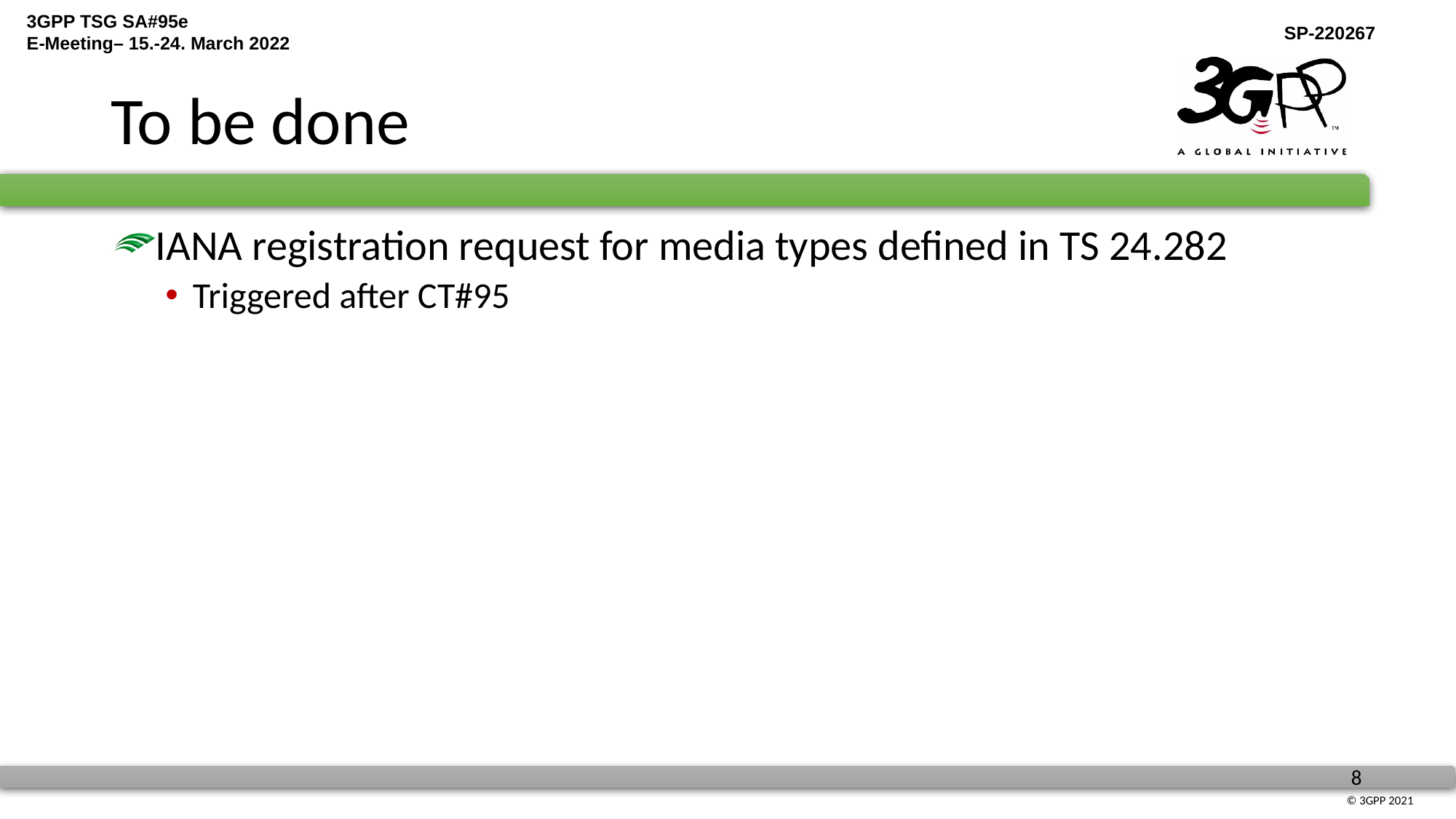

# To be done
IANA registration request for media types defined in TS 24.282
Triggered after CT#95